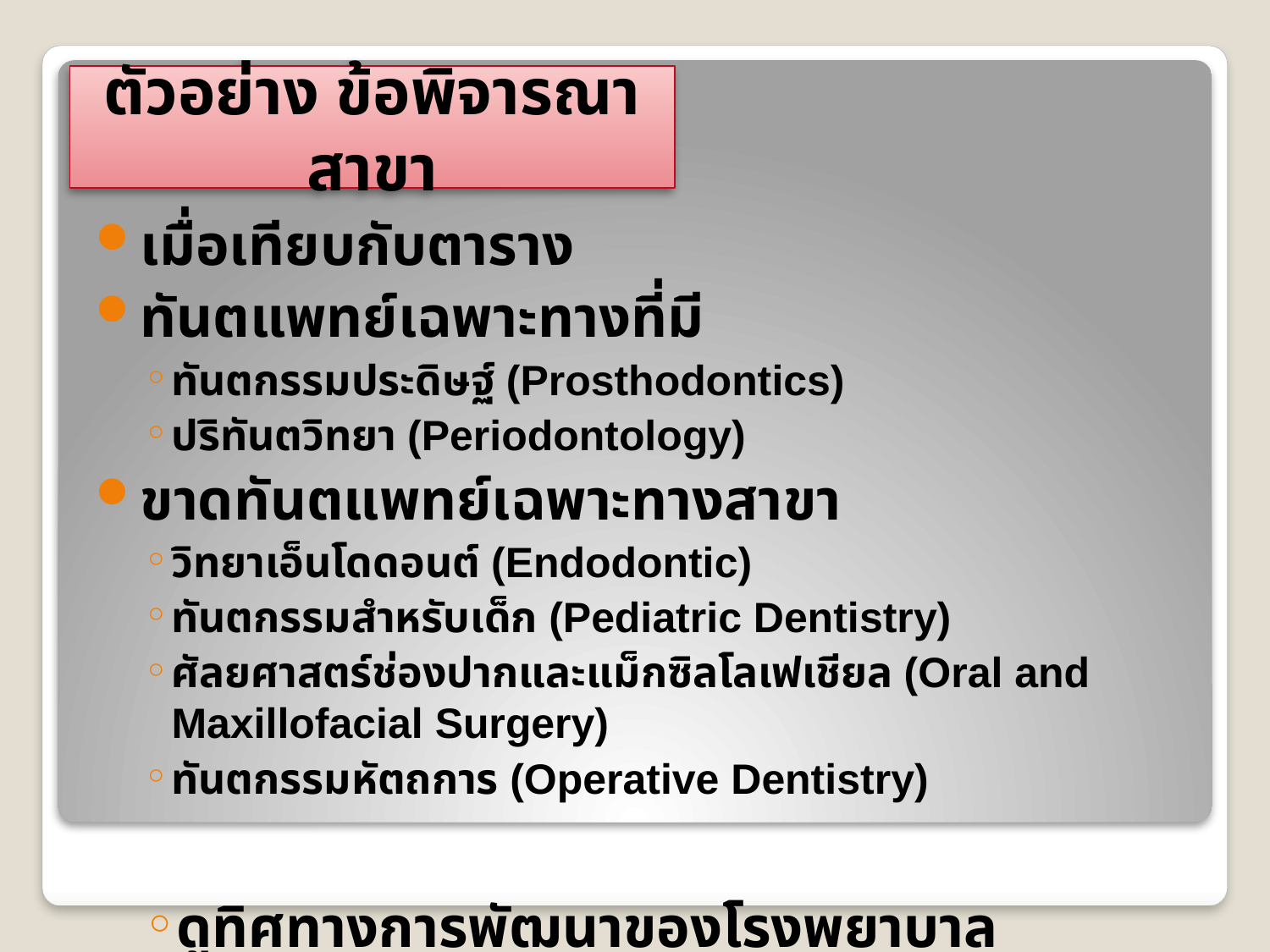

# ตัวอย่าง ข้อพิจารณาสาขา
เมื่อเทียบกับตาราง
ทันตแพทย์เฉพาะทางที่มี
ทันตกรรมประดิษฐ์ (Prosthodontics)
ปริทันตวิทยา (Periodontology)
ขาดทันตแพทย์เฉพาะทางสาขา
วิทยาเอ็นโดดอนต์ (Endodontic)
ทันตกรรมสำหรับเด็ก (Pediatric Dentistry)
ศัลยศาสตร์ช่องปากและแม็กซิลโลเฟเชียล (Oral and Maxillofacial Surgery)
ทันตกรรมหัตถการ (Operative Dentistry)

ดูทิศทางการพัฒนาของโรงพยาบาล